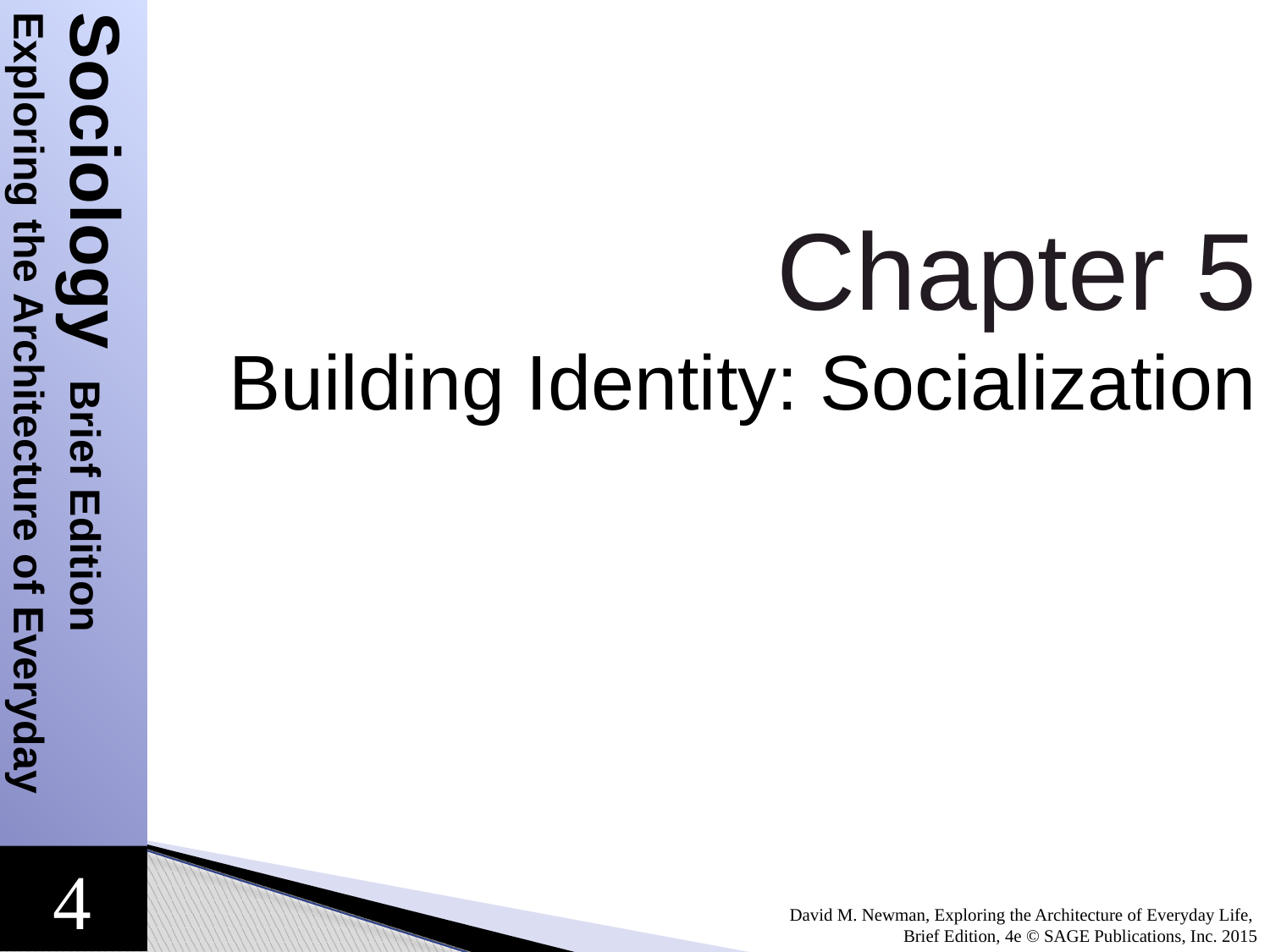

Chapter 5
Building Identity: Socialization
David M. Newman, Exploring the Architecture of Everyday Life,
Brief Edition, 4e © SAGE Publications, Inc. 2015